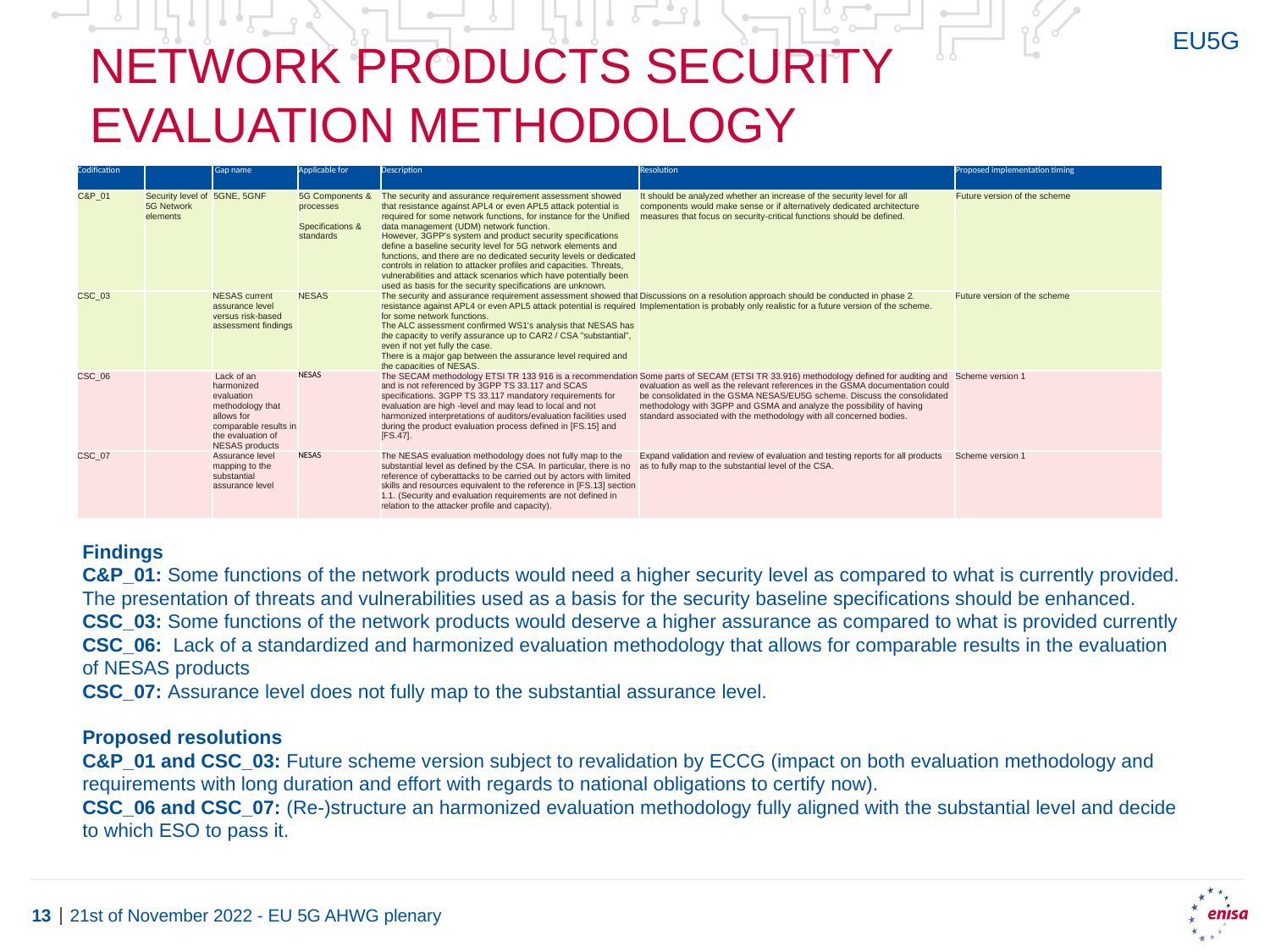

EU5G

# Network Products security evaluation methodology
| Codification |  | Gap name | Applicable for | Description | Resolution | Proposed implementation timing |
| --- | --- | --- | --- | --- | --- | --- |
| C&P\_01 | Security level of 5G Network elements | 5GNE, 5GNF | 5G Components & processes Specifications & standards | The security and assurance requirement assessment showed that resistance against APL4 or even APL5 attack potential is required for some network functions, for instance for the Unified data management (UDM) network function. However, 3GPP's system and product security specifications define a baseline security level for 5G network elements and functions, and there are no dedicated security levels or dedicated controls in relation to attacker profiles and capacities. Threats, vulnerabilities and attack scenarios which have potentially been used as basis for the security specifications are unknown. | It should be analyzed whether an increase of the security level for all components would make sense or if alternatively dedicated architecture measures that focus on security-critical functions should be defined. | Future version of the scheme |
| CSC\_03 |  | NESAS current assurance level versus risk-based assessment findings | NESAS | The security and assurance requirement assessment showed that resistance against APL4 or even APL5 attack potential is required for some network functions. The ALC assessment confirmed WS1's analysis that NESAS has the capacity to verify assurance up to CAR2 / CSA "substantial", even if not yet fully the case. There is a major gap between the assurance level required and the capacities of NESAS. | Discussions on a resolution approach should be conducted in phase 2. Implementation is probably only realistic for a future version of the scheme. | Future version of the scheme |
| CSC\_06 |  | Lack of an harmonized evaluation methodology that allows for comparable results in the evaluation of NESAS products | NESAS | The SECAM methodology ETSI TR 133 916 is a recommendation and is not referenced by 3GPP TS 33.117 and SCAS specifications. 3GPP TS 33.117 mandatory requirements for evaluation are high -level and may lead to local and not harmonized interpretations of auditors/evaluation facilities used during the product evaluation process defined in [FS.15] and [FS.47]. | Some parts of SECAM (ETSI TR 33.916) methodology defined for auditing and evaluation as well as the relevant references in the GSMA documentation could be consolidated in the GSMA NESAS/EU5G scheme. Discuss the consolidated methodology with 3GPP and GSMA and analyze the possibility of having standard associated with the methodology with all concerned bodies. | Scheme version 1 |
| CSC\_07 |  | Assurance level mapping to the substantial assurance level | NESAS | The NESAS evaluation methodology does not fully map to the substantial level as defined by the CSA. In particular, there is no reference of cyberattacks to be carried out by actors with limited skills and resources equivalent to the reference in [FS.13] section 1.1. (Security and evaluation requirements are not defined in relation to the attacker profile and capacity). | Expand validation and review of evaluation and testing reports for all products as to fully map to the substantial level of the CSA. | Scheme version 1 |
Findings
C&P_01: Some functions of the network products would need a higher security level as compared to what is currently provided. The presentation of threats and vulnerabilities used as a basis for the security baseline specifications should be enhanced.
CSC_03: Some functions of the network products would deserve a higher assurance as compared to what is provided currently
CSC_06:  Lack of a standardized and harmonized evaluation methodology that allows for comparable results in the evaluation of NESAS products
CSC_07: Assurance level does not fully map to the substantial assurance level.

Proposed resolutions
C&P_01 and CSC_03: Future scheme version subject to revalidation by ECCG (impact on both evaluation methodology and requirements with long duration and effort with regards to national obligations to certify now).
CSC_06 and CSC_07: (Re-)structure an harmonized evaluation methodology fully aligned with the substantial level and decide to which ESO to pass it.
21st of November 2022 - EU 5G AHWG plenary